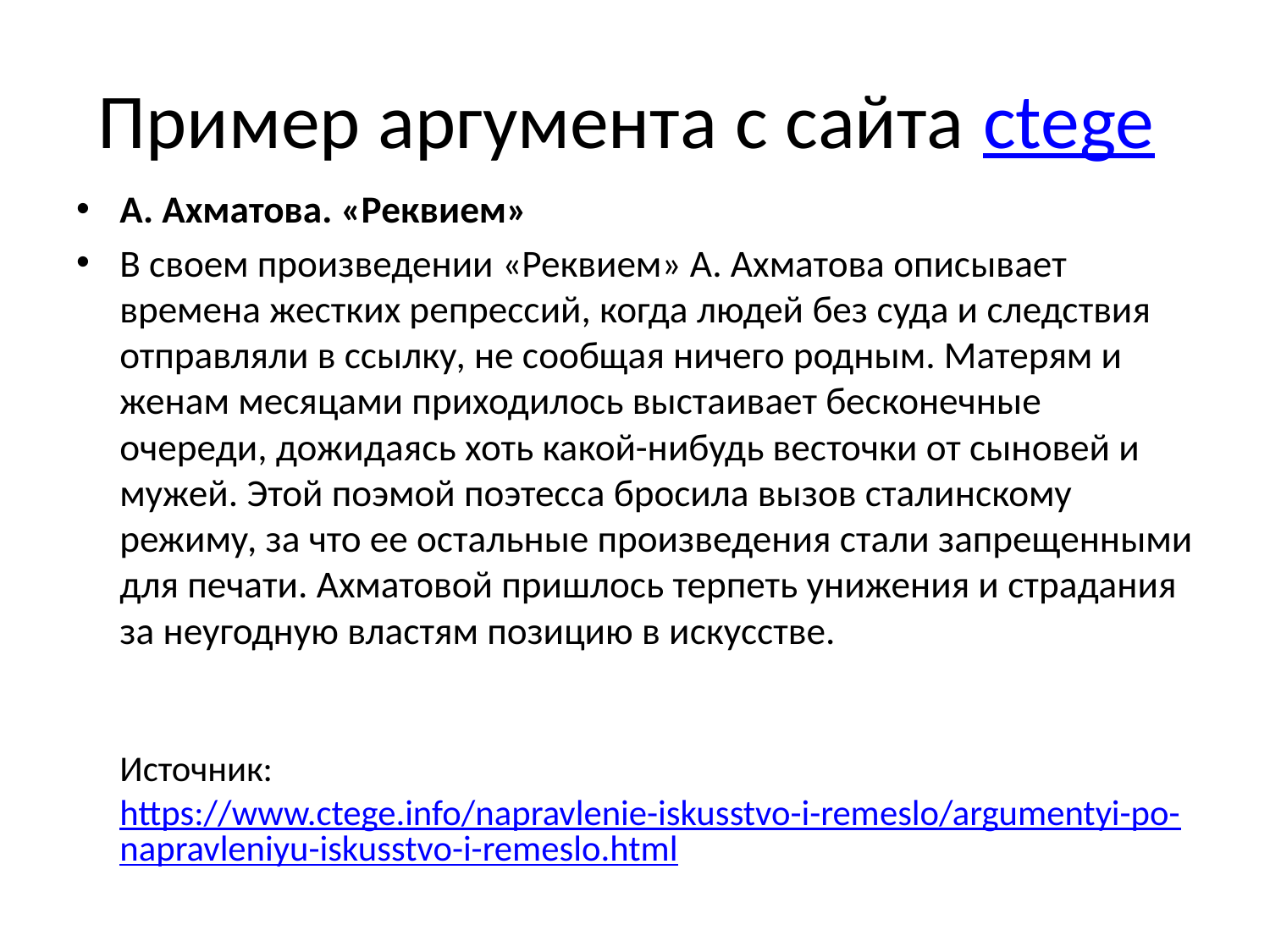

# Пример аргумента с сайта ctege
А. Ахматова. «Реквием»
В своем произведении «Реквием» А. Ахматова описывает времена жестких репрессий, когда людей без суда и следствия отправляли в ссылку, не сообщая ничего родным. Матерям и женам месяцами приходилось выстаивает бесконечные очереди, дожидаясь хоть какой-нибудь весточки от сыновей и мужей. Этой поэмой поэтесса бросила вызов сталинскому режиму, за что ее остальные произведения стали запрещенными для печати. Ахматовой пришлось терпеть унижения и страдания за неугодную властям позицию в искусстве.
Источник: https://www.ctege.info/napravlenie-iskusstvo-i-remeslo/argumentyi-po-napravleniyu-iskusstvo-i-remeslo.html